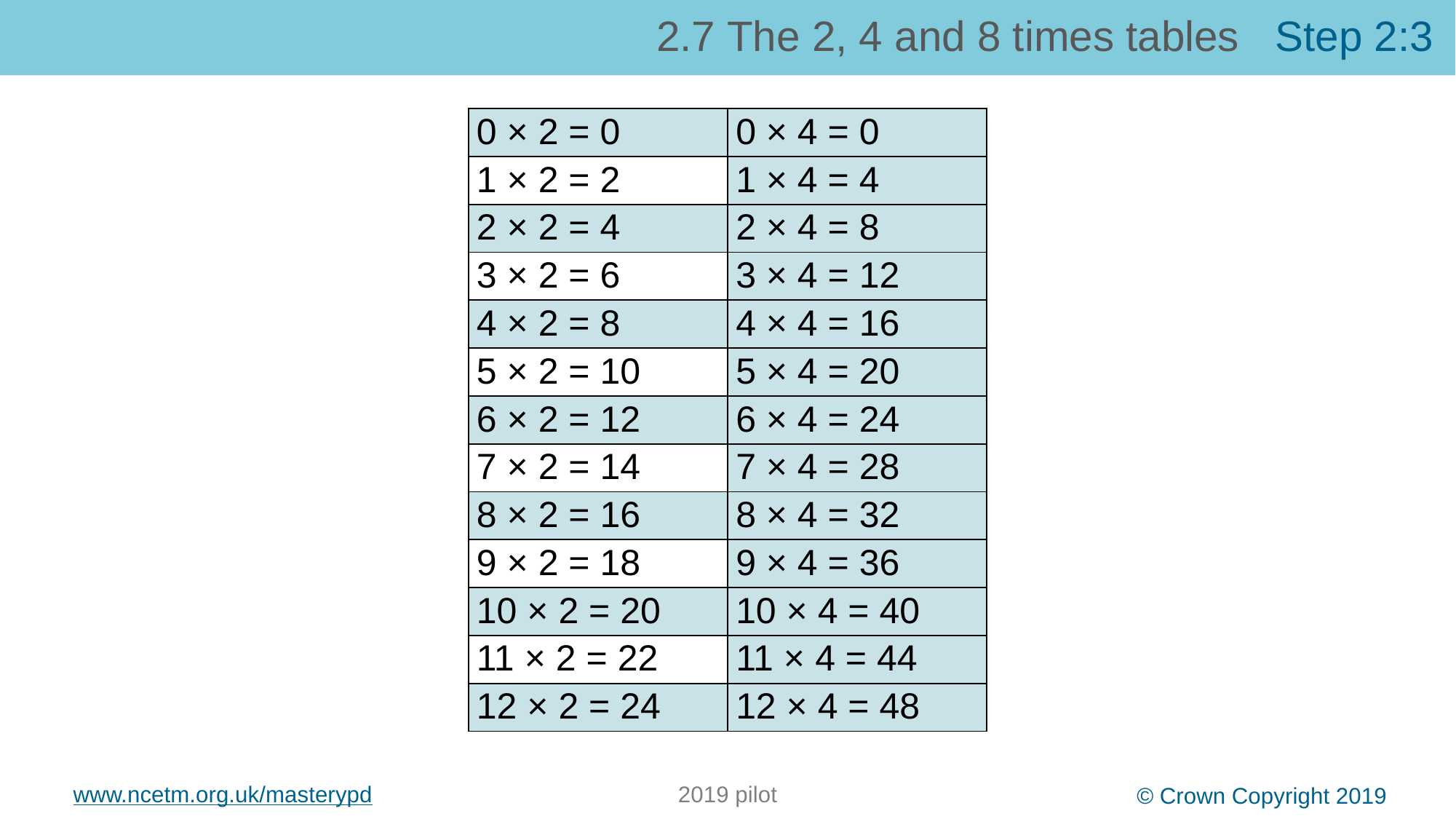

2.7 The 2, 4 and 8 times tables   Step 2:3
| 0 × 2 = 0 | 0 × 4 = 0 |
| --- | --- |
| 1 × 2 = 2 | 1 × 4 = 4 |
| 2 × 2 = 4 | 2 × 4 = 8 |
| 3 × 2 = 6 | 3 × 4 = 12 |
| 4 × 2 = 8 | 4 × 4 = 16 |
| 5 × 2 = 10 | 5 × 4 = 20 |
| 6 × 2 = 12 | 6 × 4 = 24 |
| 7 × 2 = 14 | 7 × 4 = 28 |
| 8 × 2 = 16 | 8 × 4 = 32 |
| 9 × 2 = 18 | 9 × 4 = 36 |
| 10 × 2 = 20 | 10 × 4 = 40 |
| 11 × 2 = 22 | 11 × 4 = 44 |
| 12 × 2 = 24 | 12 × 4 = 48 |